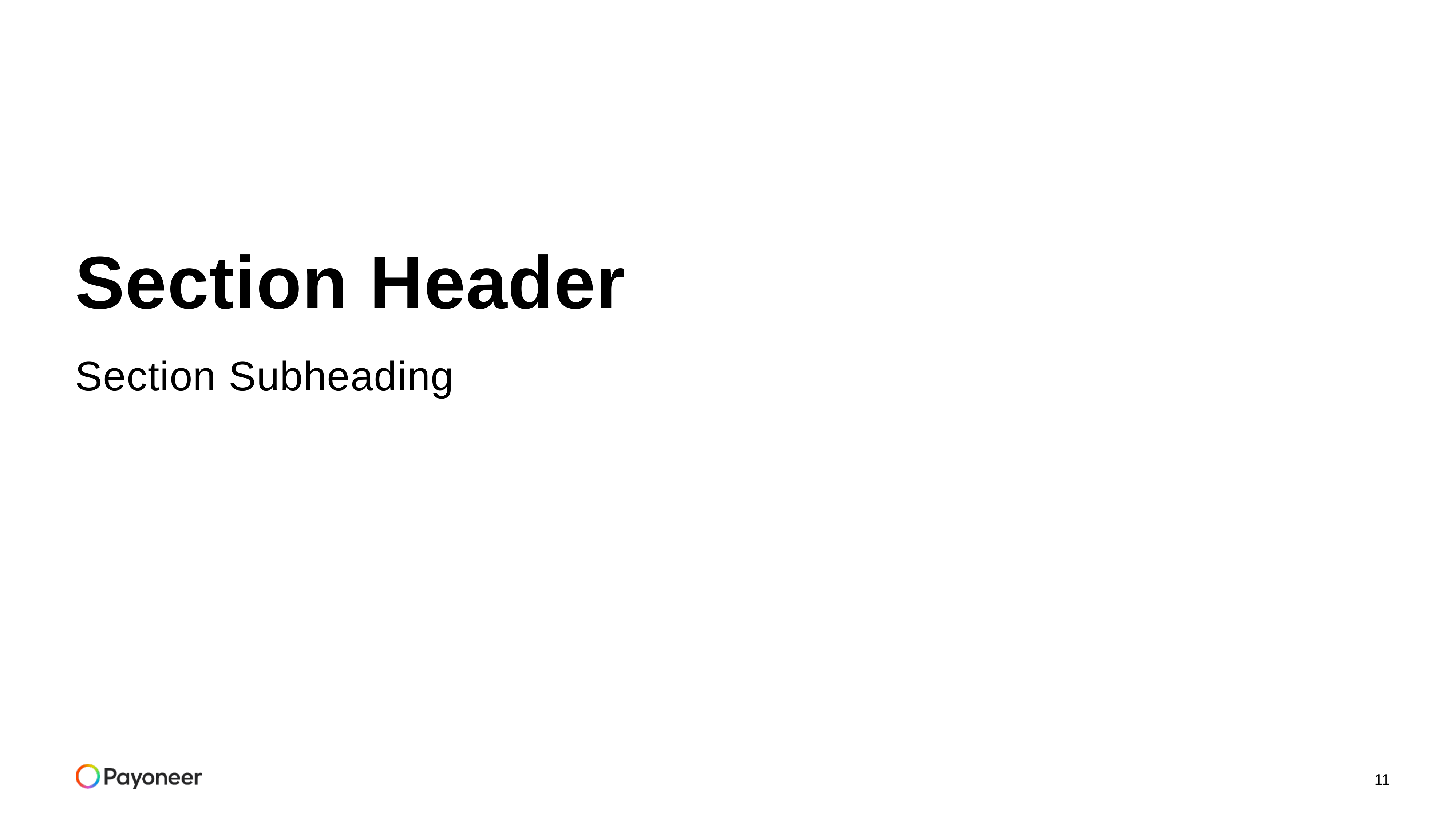

1
# Section Header
Section Subheading
11